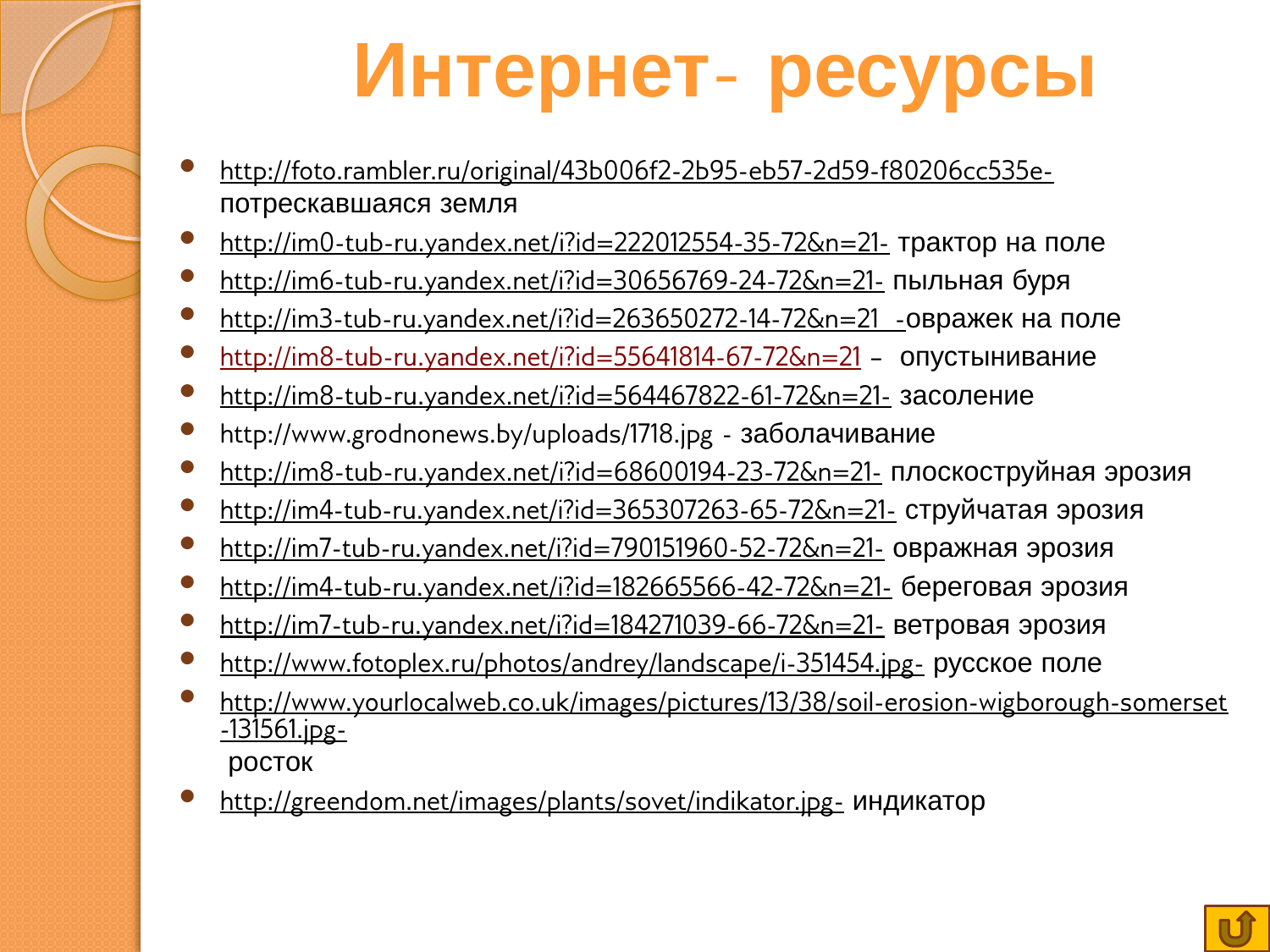

# Интернет- ресурсы
http://foto.rambler.ru/original/43b006f2-2b95-eb57-2d59-f80206cc535e- потрескавшаяся земля
http://im0-tub-ru.yandex.net/i?id=222012554-35-72&n=21- трактор на поле
http://im6-tub-ru.yandex.net/i?id=30656769-24-72&n=21- пыльная буря
http://im3-tub-ru.yandex.net/i?id=263650272-14-72&n=21  -овражек на поле
http://im8-tub-ru.yandex.net/i?id=55641814-67-72&n=21 –  опустынивание
http://im8-tub-ru.yandex.net/i?id=564467822-61-72&n=21- засоление
http://www.grodnonews.by/uploads/1718.jpg - заболачивание
http://im8-tub-ru.yandex.net/i?id=68600194-23-72&n=21- плоскоструйная эрозия
http://im4-tub-ru.yandex.net/i?id=365307263-65-72&n=21- струйчатая эрозия
http://im7-tub-ru.yandex.net/i?id=790151960-52-72&n=21- овражная эрозия
http://im4-tub-ru.yandex.net/i?id=182665566-42-72&n=21- береговая эрозия
http://im7-tub-ru.yandex.net/i?id=184271039-66-72&n=21- ветровая эрозия
http://www.fotoplex.ru/photos/andrey/landscape/i-351454.jpg- русское поле
http://www.yourlocalweb.co.uk/images/pictures/13/38/soil-erosion-wigborough-somerset-131561.jpg- росток
http://greendom.net/images/plants/sovet/indikator.jpg- индикатор